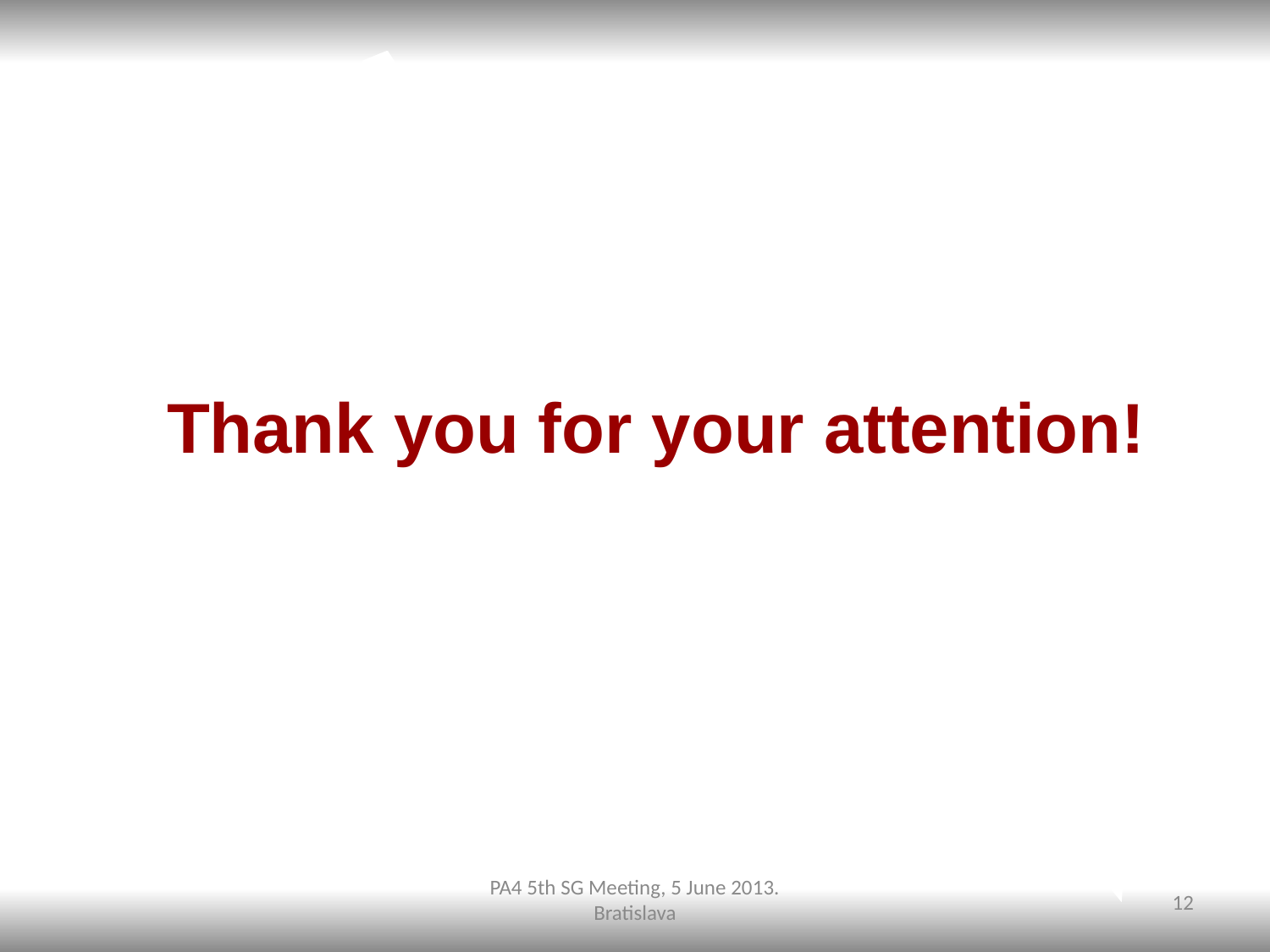

Thank you for your attention!
PA4 5th SG Meeting, 5 June 2013. Bratislava
12